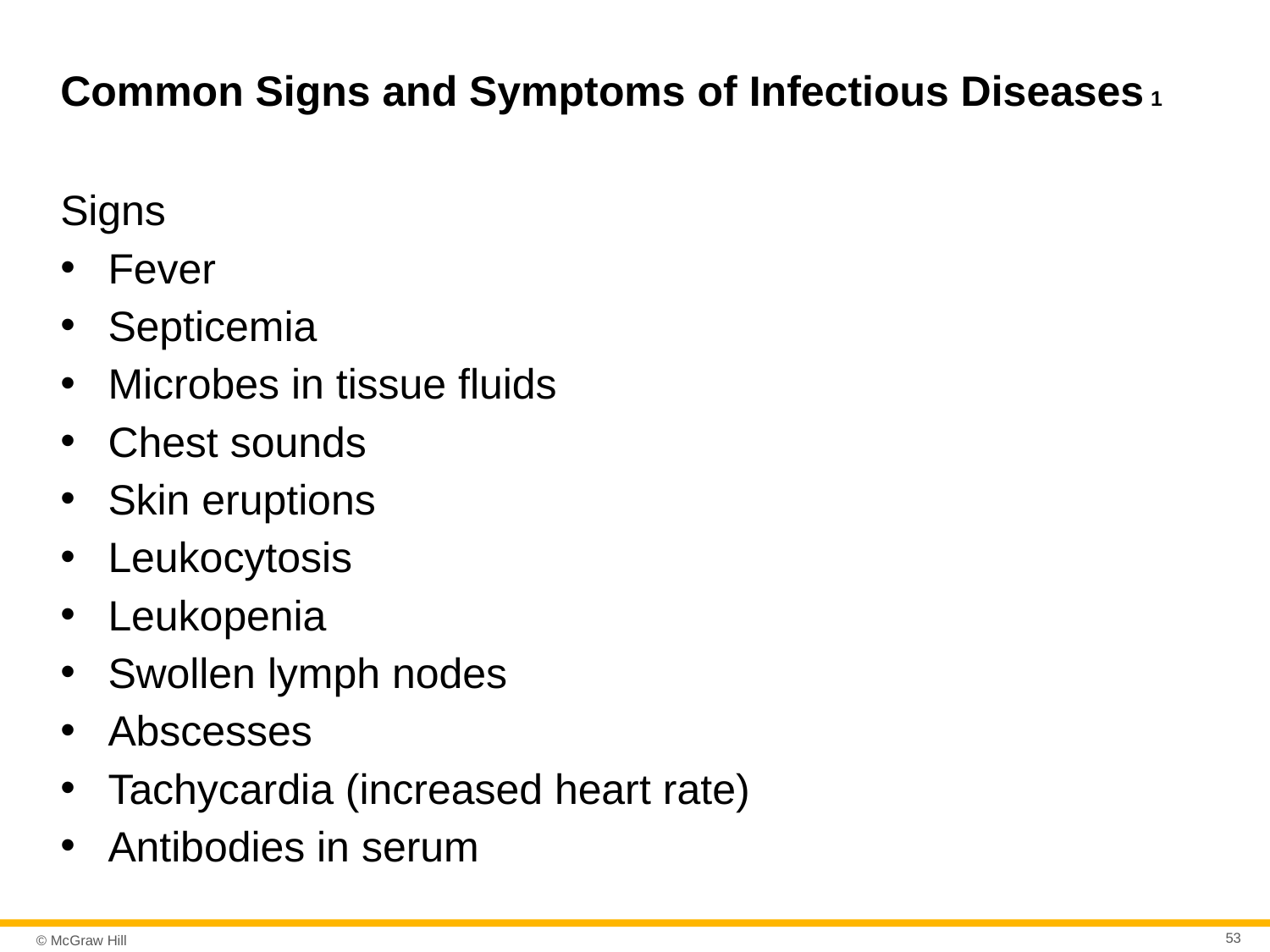

# Common Signs and Symptoms of Infectious Diseases 1
Signs
Fever
Septicemia
Microbes in tissue fluids
Chest sounds
Skin eruptions
Leukocytosis
Leukopenia
Swollen lymph nodes
Abscesses
Tachycardia (increased heart rate)
Antibodies in serum